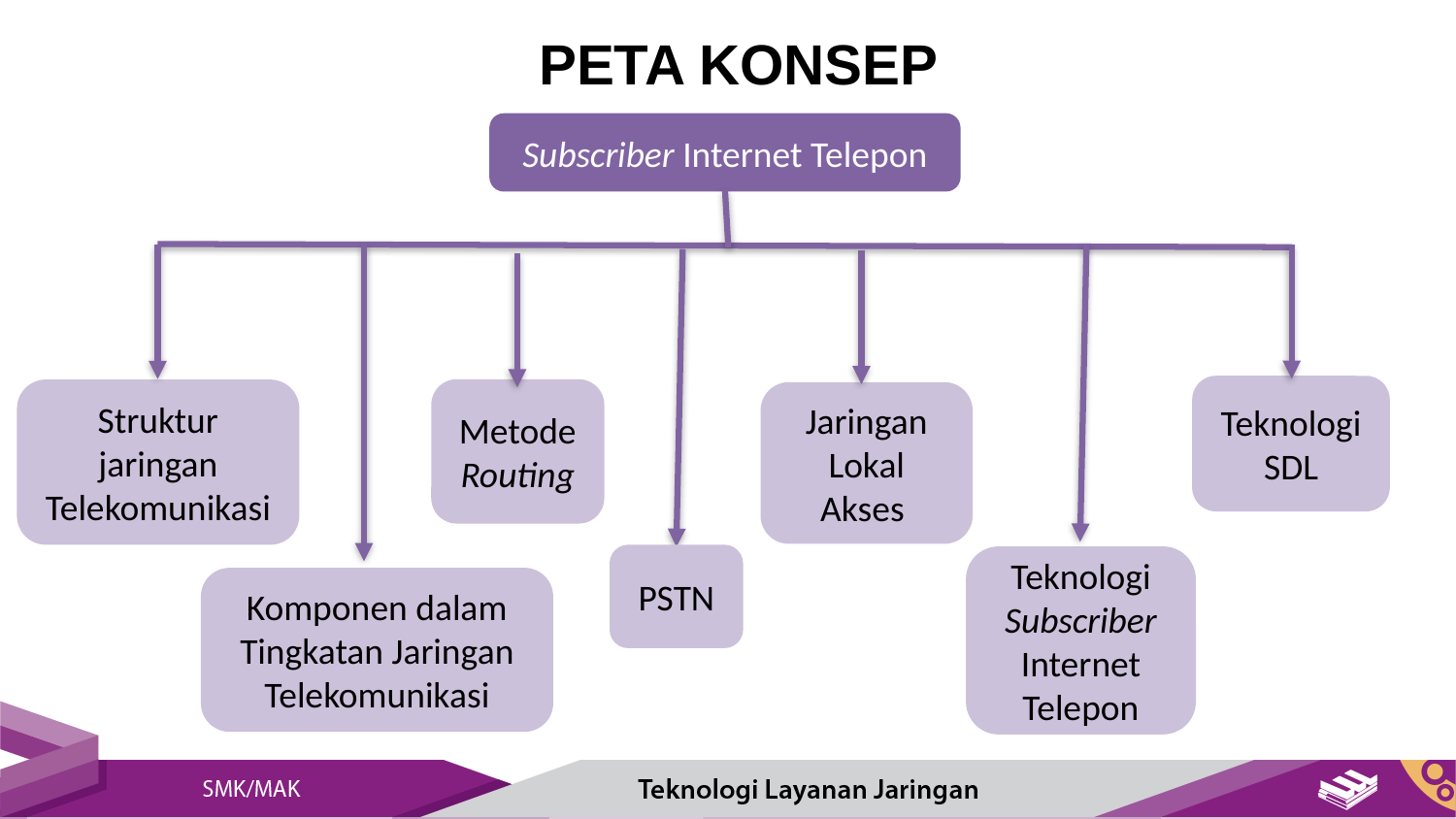

PETA KONSEP
Subscriber Internet Telepon
Teknologi SDL
Metode Routing
Struktur jaringan Telekomunikasi
Jaringan Lokal Akses
PSTN
Teknologi Subscriber Internet Telepon
Komponen dalam Tingkatan Jaringan Telekomunikasi